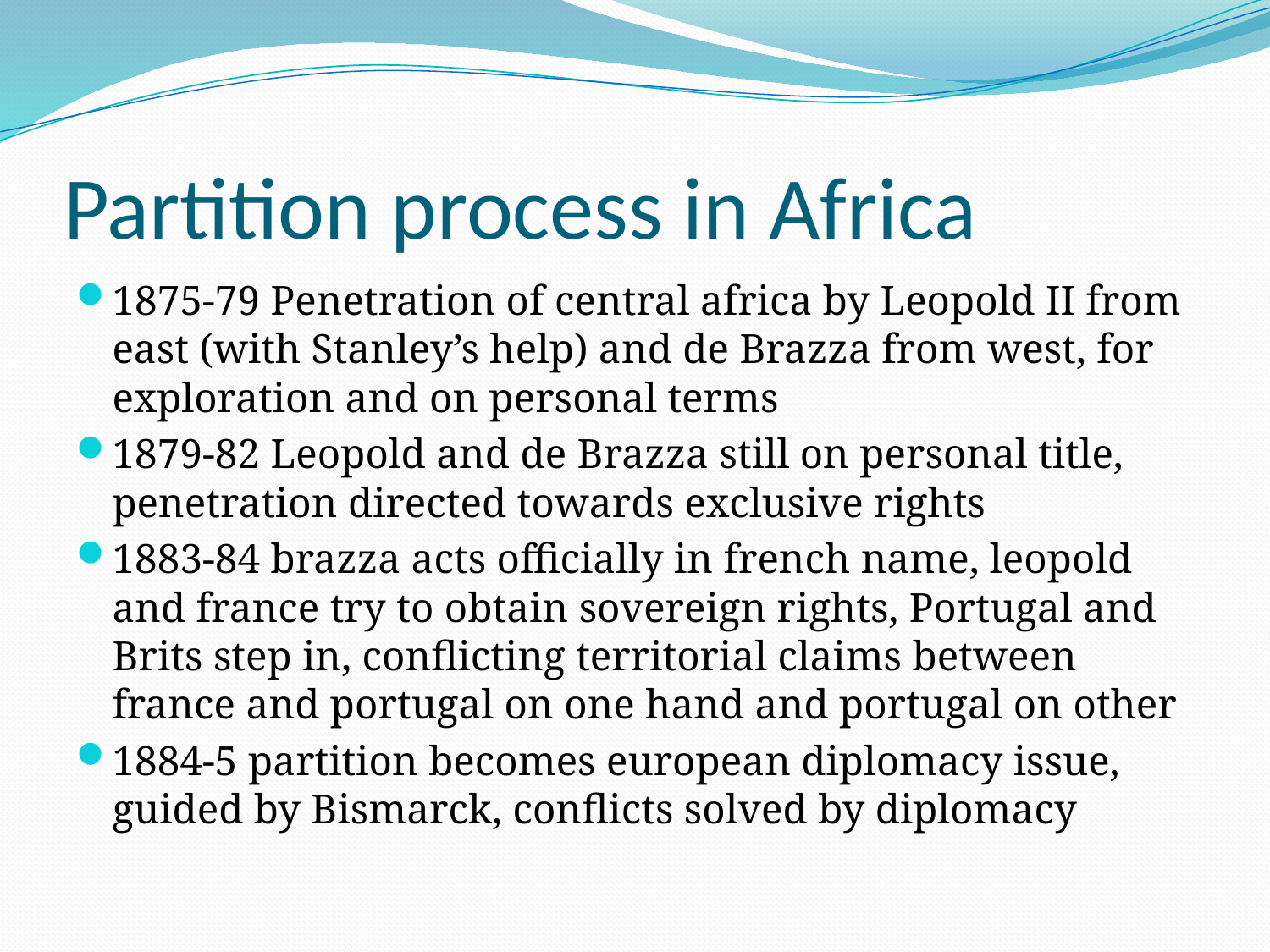

# Partition process in Africa
1875-79 Penetration of central africa by Leopold II from east (with Stanley’s help) and de Brazza from west, for exploration and on personal terms
1879-82 Leopold and de Brazza still on personal title, penetration directed towards exclusive rights
1883-84 brazza acts officially in french name, leopold and france try to obtain sovereign rights, Portugal and Brits step in, conflicting territorial claims between france and portugal on one hand and portugal on other
1884-5 partition becomes european diplomacy issue, guided by Bismarck, conflicts solved by diplomacy